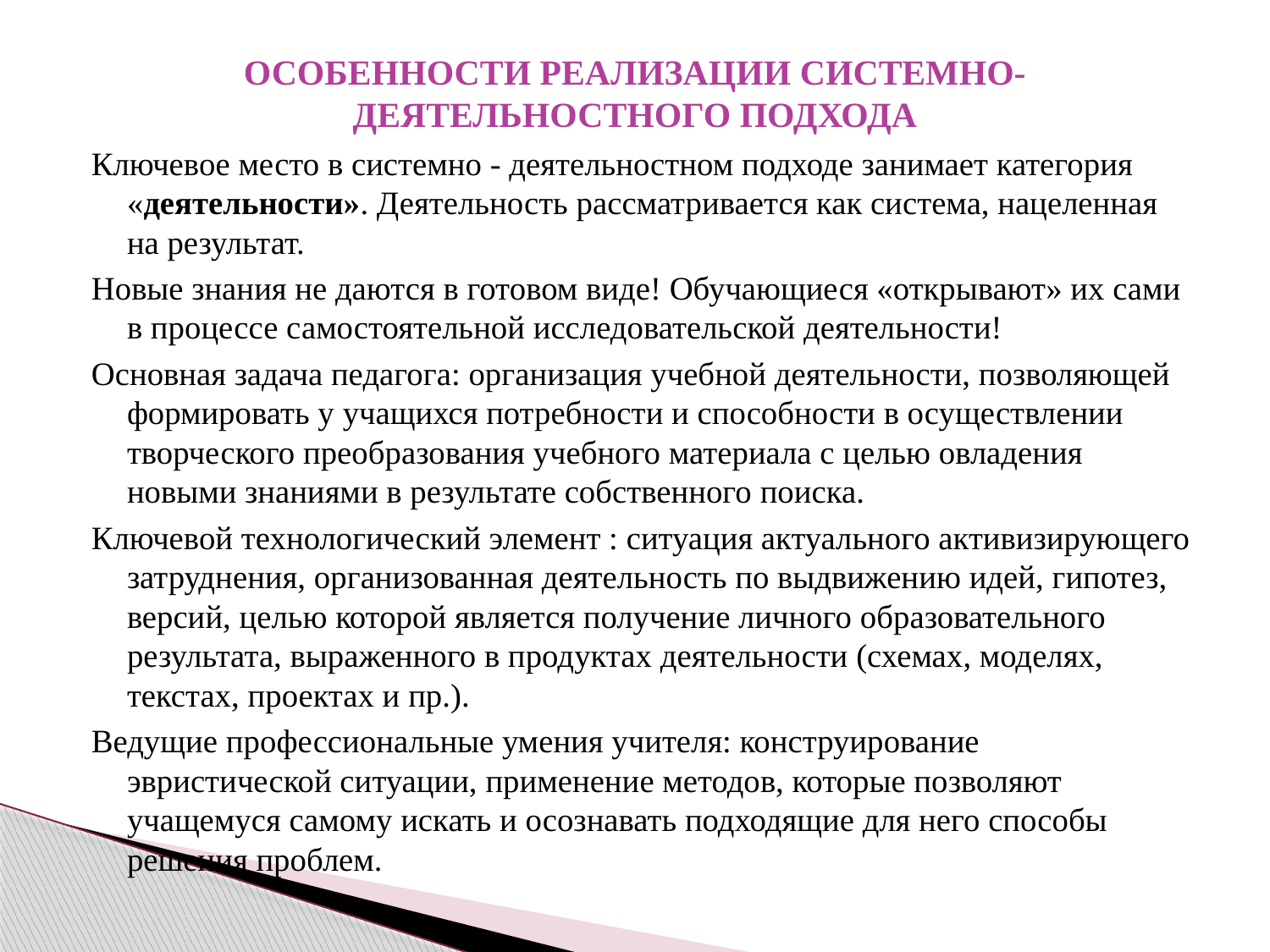

# ОСОБЕННОСТИ РЕАЛИЗАЦИИ СИСТЕМНО-ДЕЯТЕЛЬНОСТНОГО ПОДХОДА
Ключевое место в системно - деятельностном подходе занимает категория «деятельности». Деятельность рассматривается как система, нацеленная на результат.
Новые знания не даются в готовом виде! Обучающиеся «открывают» их сами в процессе самостоятельной исследовательской деятельности!
Основная задача педагога: организация учебной деятельности, позволяющей формировать у учащихся потребности и способности в осуществлении творческого преобразования учебного материала с целью овладения новыми знаниями в результате собственного поиска.
Ключевой технологический элемент : ситуация актуального активизирующего затруднения, организованная деятельность по выдвижению идей, гипотез, версий, целью которой является получение личного образовательного результата, выраженного в продуктах деятельности (схемах, моделях, текстах, проектах и пр.).
Ведущие профессиональные умения учителя: конструирование эвристической ситуации, применение методов, которые позволяют учащемуся самому искать и осознавать подходящие для него способы решения проблем.